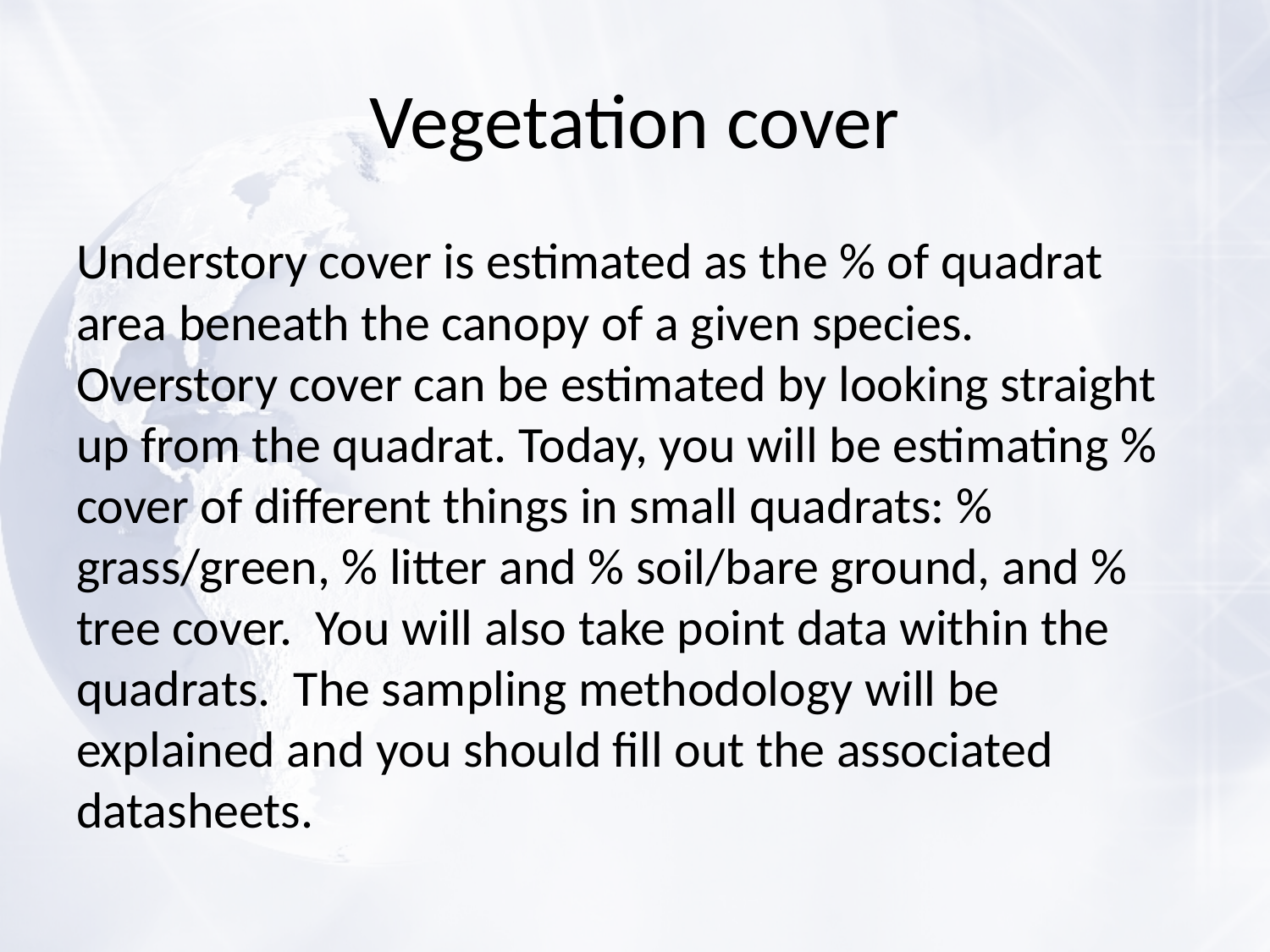

# Vegetation cover
Understory cover is estimated as the % of quadrat area beneath the canopy of a given species.  Overstory cover can be estimated by looking straight up from the quadrat. Today, you will be estimating % cover of different things in small quadrats: % grass/green, % litter and % soil/bare ground, and % tree cover.  You will also take point data within the quadrats.  The sampling methodology will be explained and you should fill out the associated datasheets.